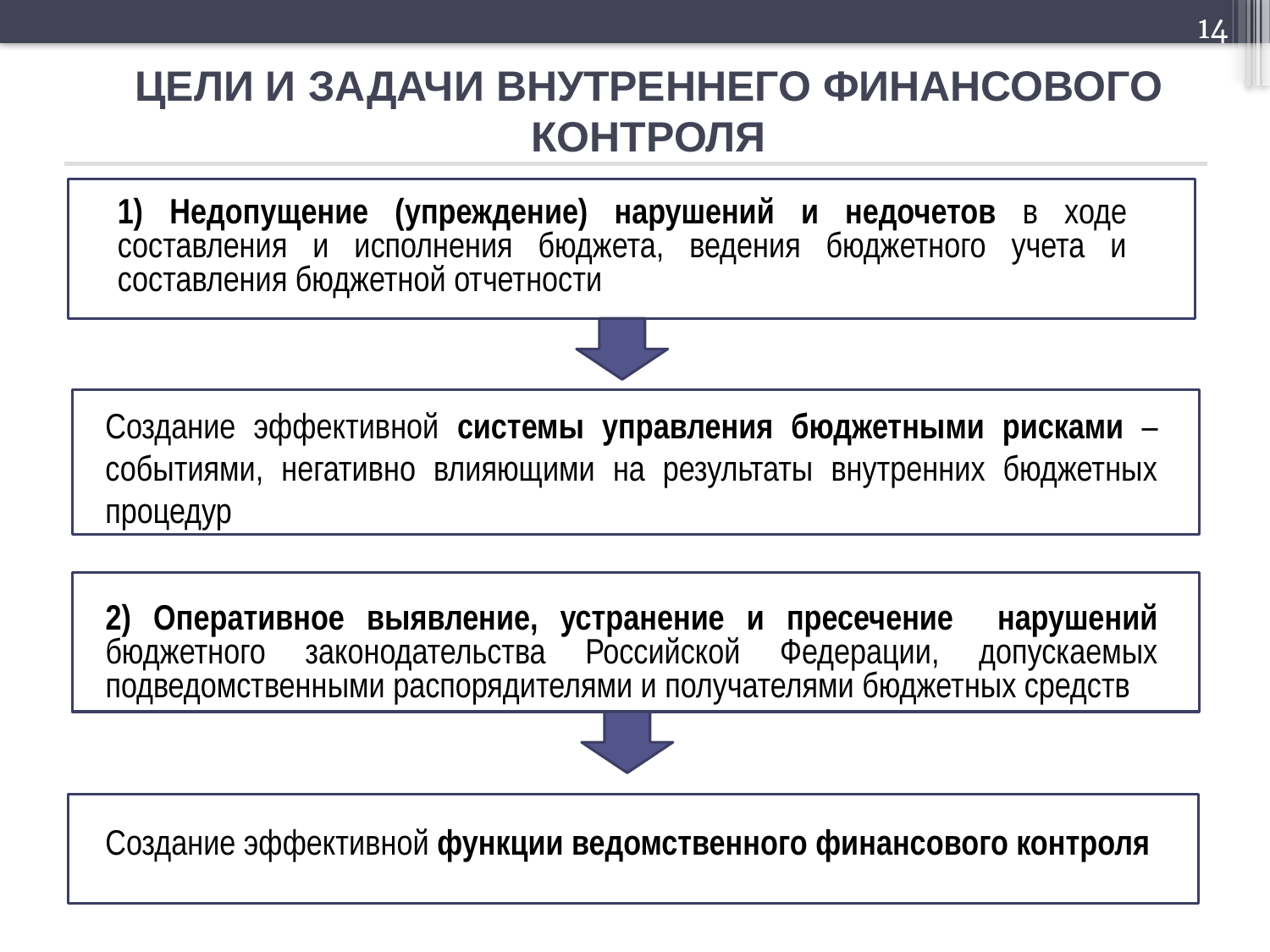

14
ЦЕЛИ И ЗАДАЧИ ВНУТРЕННЕГО ФИНАНСОВОГО КОНТРОЛЯ

1) Недопущение (упреждение) нарушений и недочетов в ходе составления и исполнения бюджета, ведения бюджетного учета и составления бюджетной отчетности

Создание эффективной системы управления бюджетными рисками –событиями, негативно влияющими на результаты внутренних бюджетных процедур

2) Оперативное выявление, устранение и пресечение  нарушений бюджетного законодательства Российской Федерации, допускаемых подведомственными распорядителями и получателями бюджетных средств

Создание эффективной функции ведомственного финансового контроля